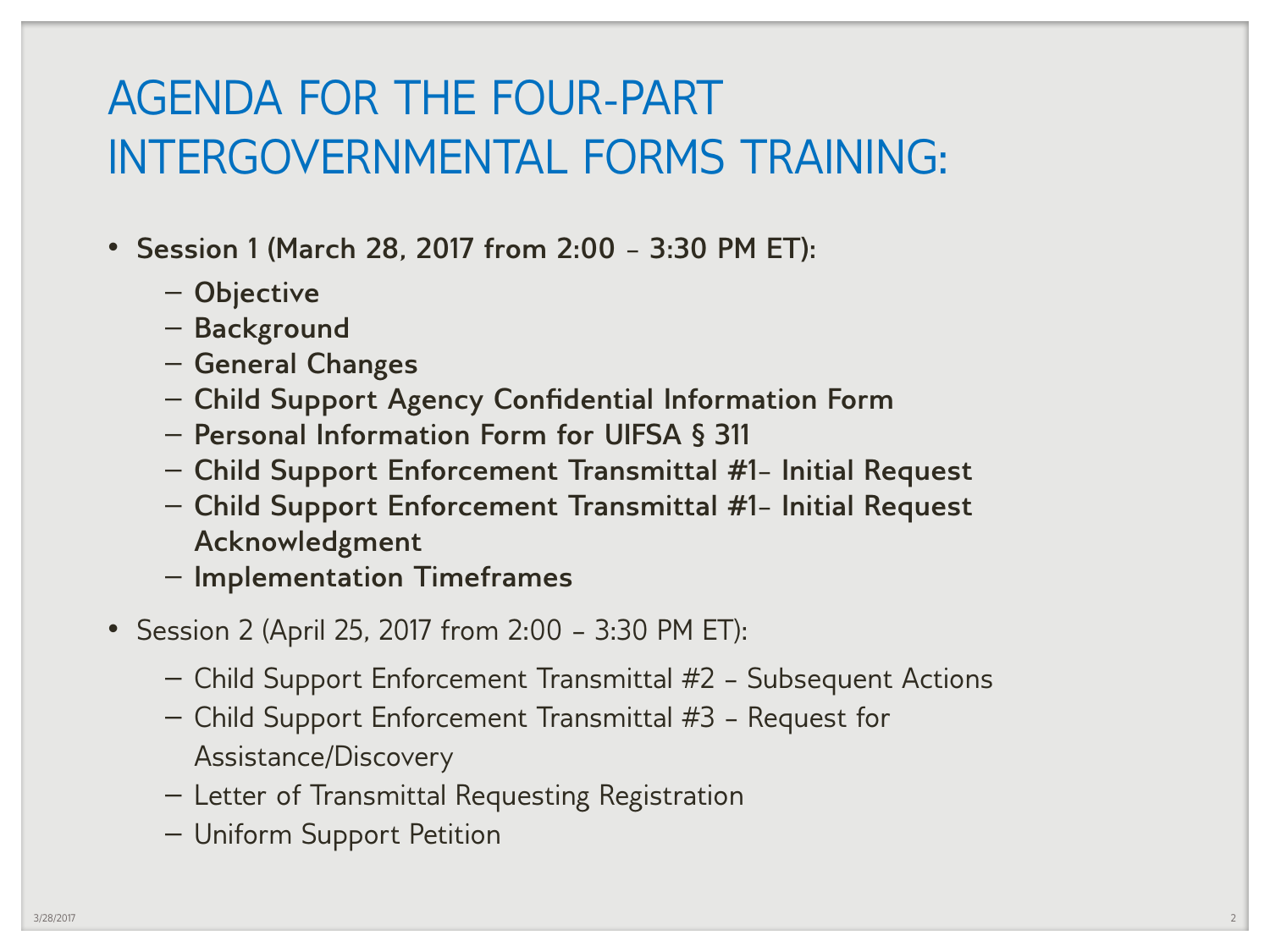

# Agenda for the Four-Part Intergovernmental forms Training:
Session 1 (March 28, 2017 from 2:00 – 3:30 PM ET):
Objective
Background
General Changes
Child Support Agency Confidential Information Form
Personal Information Form for UIFSA § 311
Child Support Enforcement Transmittal #1– Initial Request
Child Support Enforcement Transmittal #1– Initial Request Acknowledgment
Implementation Timeframes
Session 2 (April 25, 2017 from 2:00 – 3:30 PM ET):
Child Support Enforcement Transmittal #2 – Subsequent Actions
Child Support Enforcement Transmittal #3 – Request for Assistance/Discovery
Letter of Transmittal Requesting Registration
Uniform Support Petition

3/28/2017
2